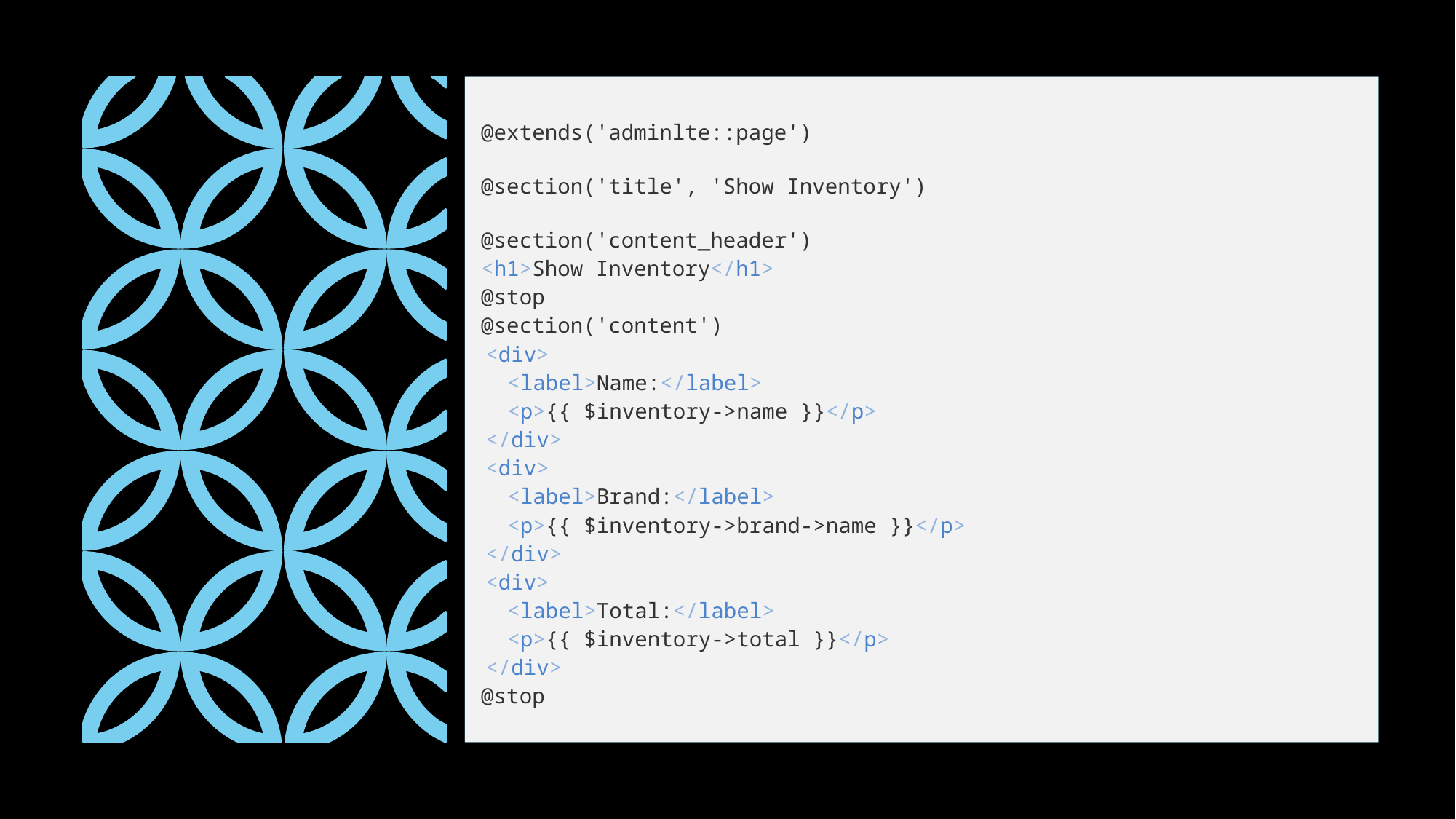

@extends('adminlte::page')
@section('title', 'Show Inventory')
@section('content_header')
<h1>Show Inventory</h1>
@stop
@section('content')
<div>
<label>Name:</label>
<p>{{ $inventory->name }}</p>
</div>
<div>
<label>Brand:</label>
<p>{{ $inventory->brand->name }}</p>
</div>
<div>
<label>Total:</label>
<p>{{ $inventory->total }}</p>
</div>
@stop